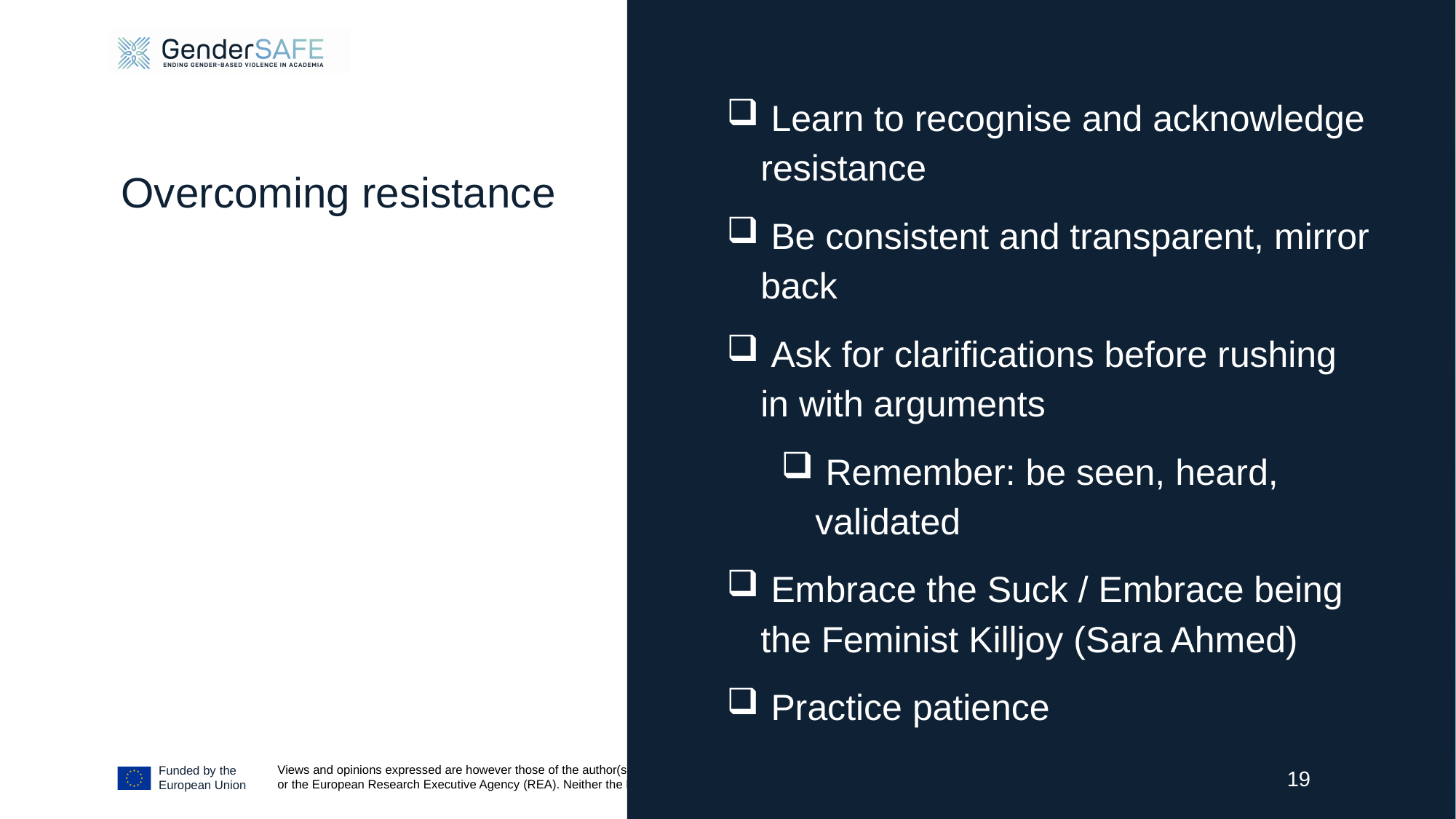

Learn to recognise and acknowledge resistance
 Be consistent and transparent, mirror back
 Ask for clarifications before rushing in with arguments
 Remember: be seen, heard, validated
 Embrace the Suck / Embrace being the Feminist Killjoy (Sara Ahmed)
 Practice patience
# Overcoming resistance
19